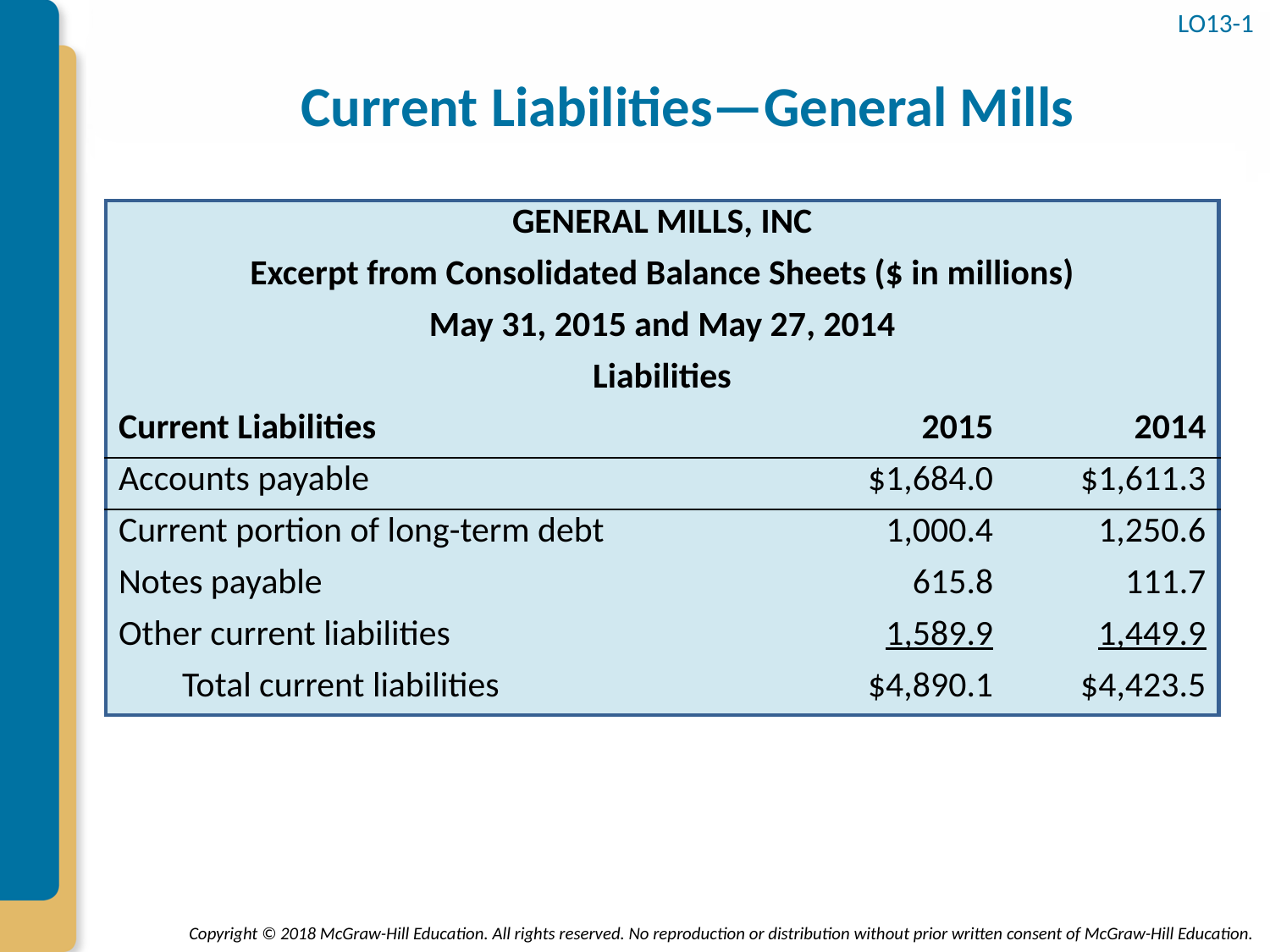

# Current Liabilities—General Mills
LO13-1
| GENERAL MILLS, INC |  |  |
| --- | --- | --- |
| Excerpt from Consolidated Balance Sheets ($ in millions) |  |  |
| May 31, 2015 and May 27, 2014 |  |  |
| Liabilities |  |  |
| Current Liabilities | 2015 | 2014 |
| Accounts payable | $1,684.0 | $1,611.3 |
| Current portion of long-term debt | 1,000.4 | 1,250.6 |
| Notes payable | 615.8 | 111.7 |
| Other current liabilities | 1,589.9 | 1,449.9 |
| Total current liabilities | $4,890.1 | $4,423.5 |